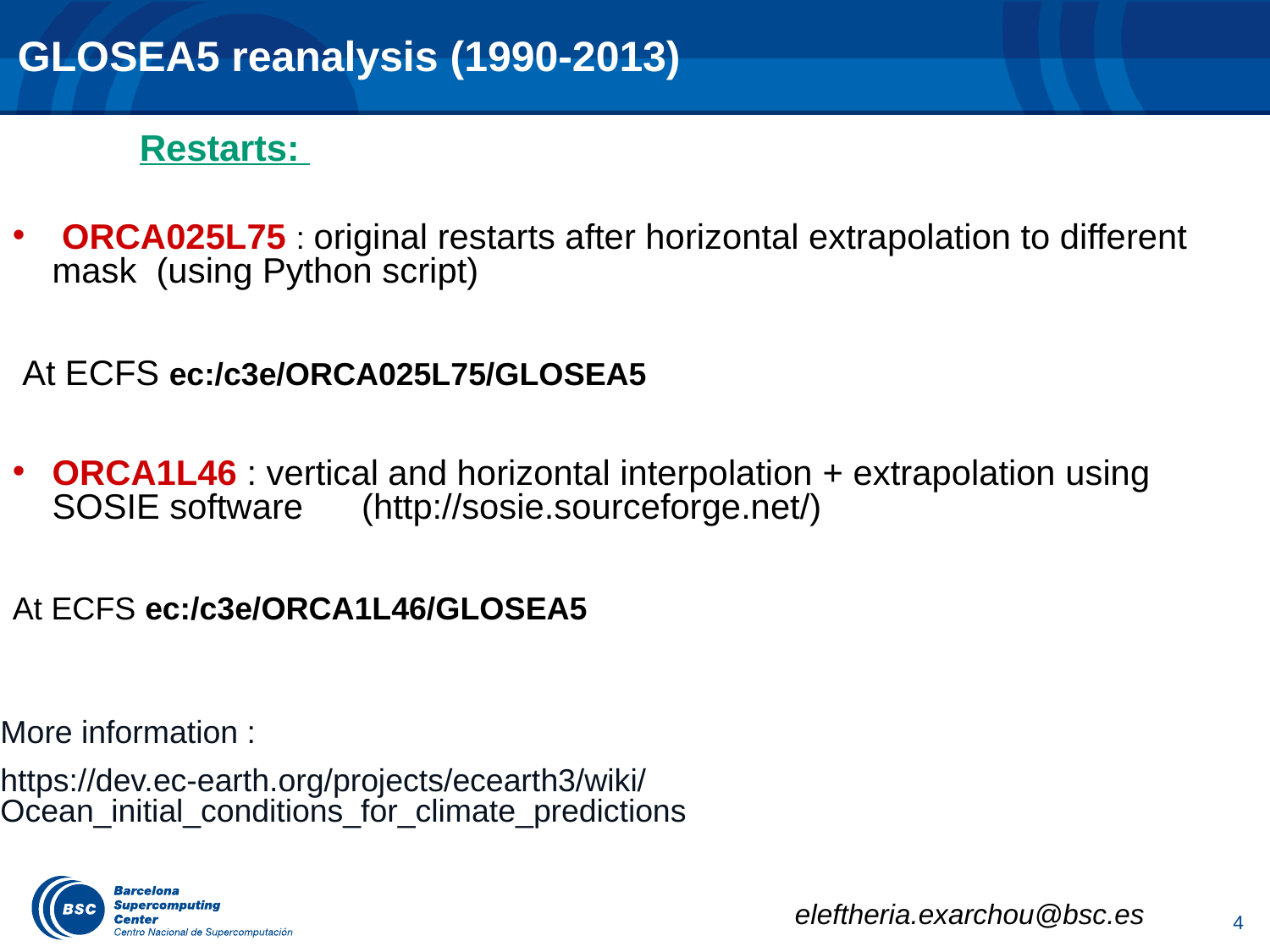

# GLOSEA5 reanalysis (1990-2013)
	Restarts:

 ORCA025L75 : original restarts after horizontal extrapolation to different mask  (using Python script)

 At ECFS ec:/c3e/ORCA025L75/GLOSEA5

ORCA1L46 : vertical and horizontal interpolation + extrapolation using SOSIE software      (http://sosie.sourceforge.net/)

At ECFS ec:/c3e/ORCA1L46/GLOSEA5

More information :
https://dev.ec-earth.org/projects/ecearth3/wiki/Ocean_initial_conditions_for_climate_predictions

4
eleftheria.exarchou@bsc.es